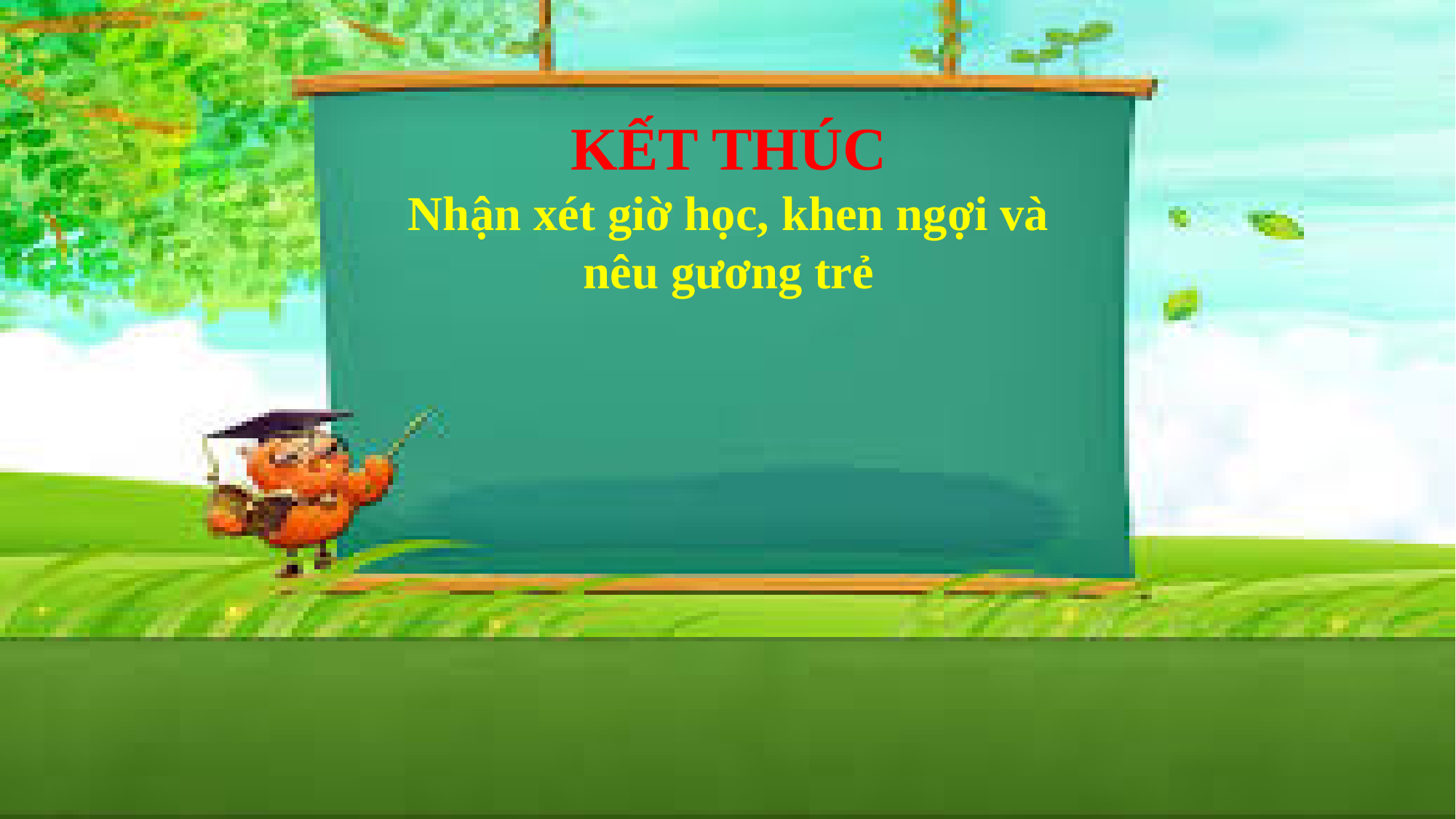

KẾT THÚC
Nhận xét giờ học, khen ngợi và nêu gương trẻ